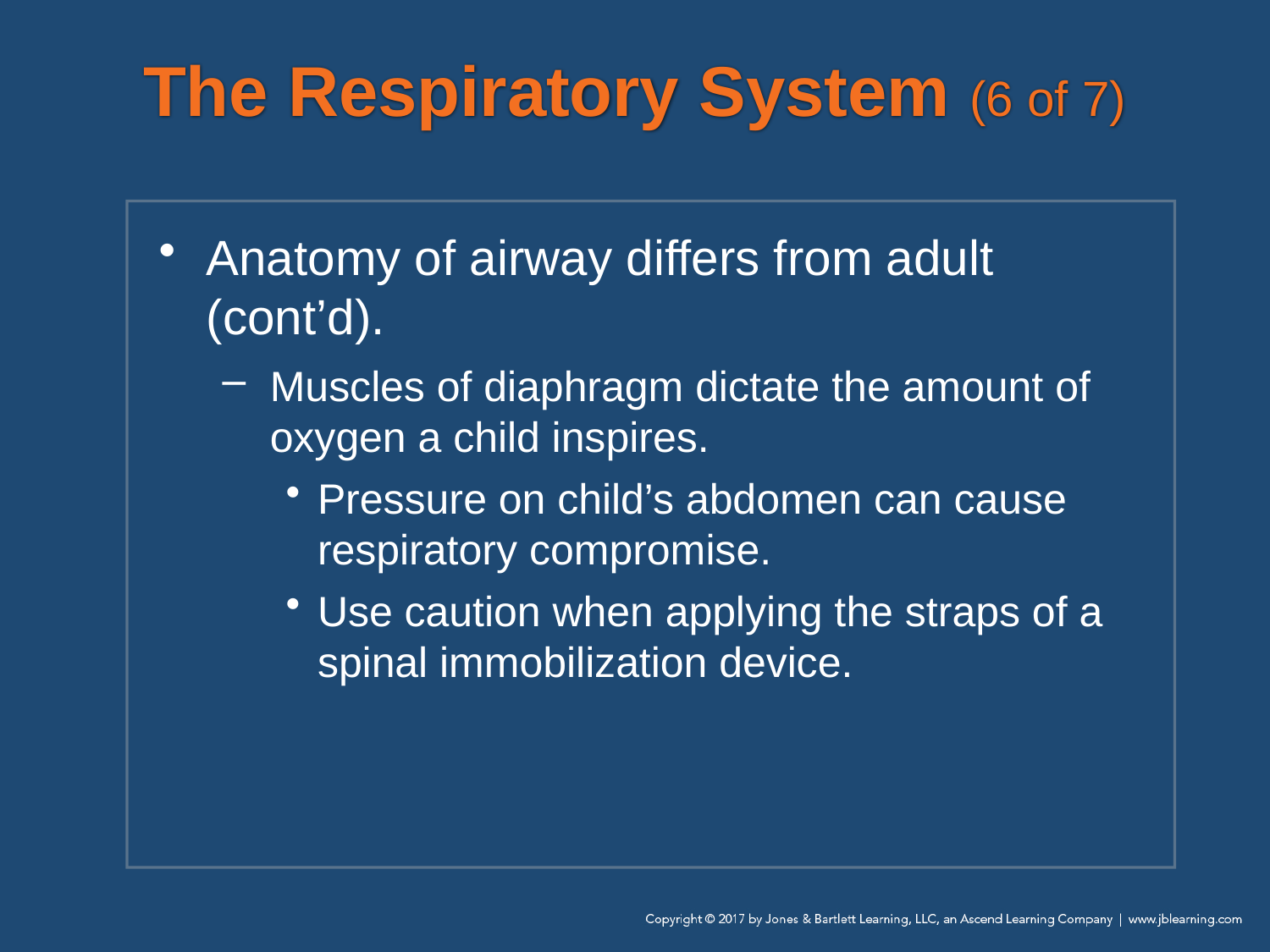

# The Respiratory System (6 of 7)
Anatomy of airway differs from adult (cont’d).
Muscles of diaphragm dictate the amount of oxygen a child inspires.
Pressure on child’s abdomen can cause respiratory compromise.
Use caution when applying the straps of a spinal immobilization device.